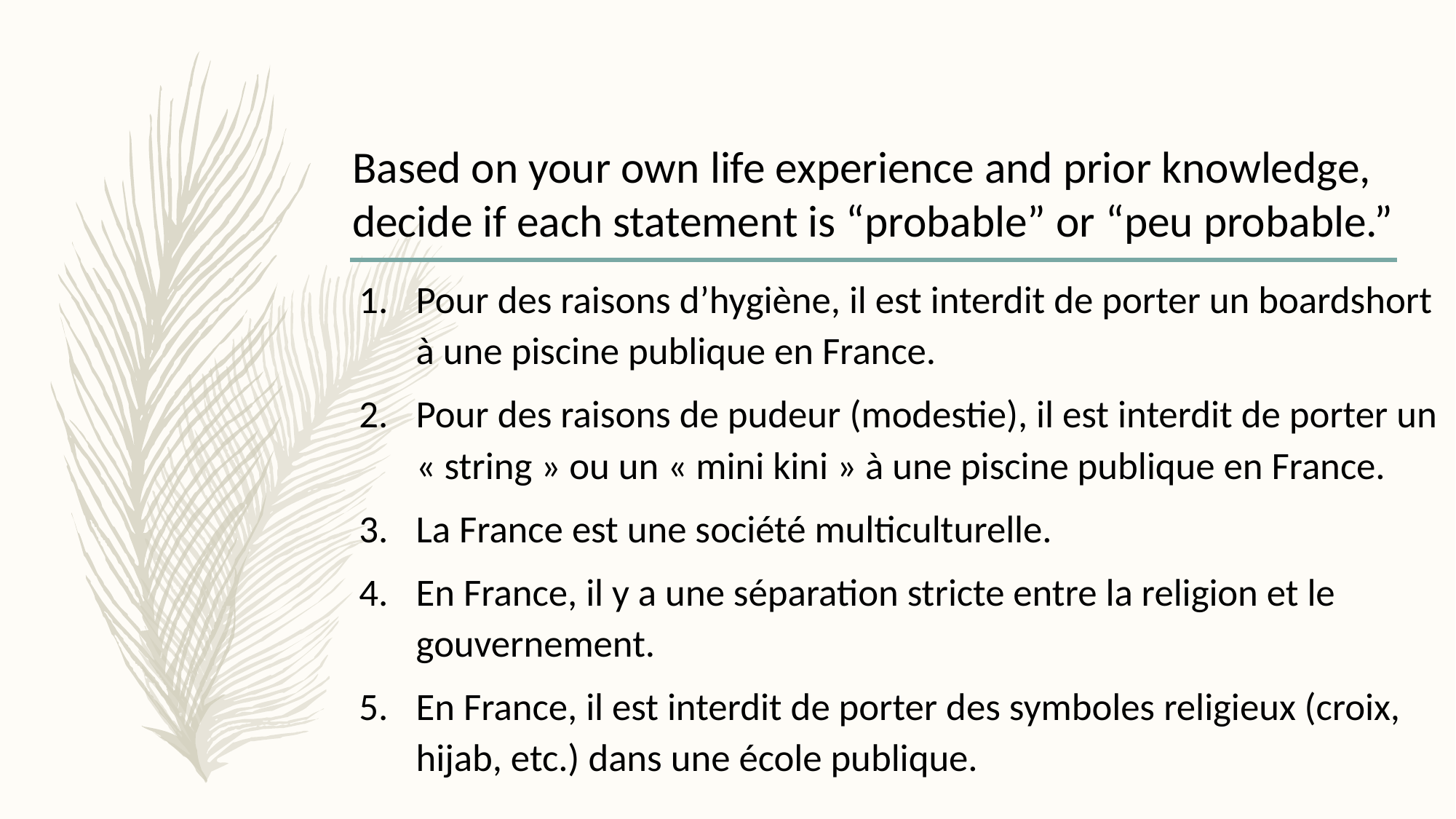

Based on your own life experience and prior knowledge, decide if each statement is “probable” or “peu probable.”
Pour des raisons d’hygiène, il est interdit de porter un boardshort à une piscine publique en France.
Pour des raisons de pudeur (modestie), il est interdit de porter un « string » ou un « mini kini » à une piscine publique en France.
La France est une société multiculturelle.
En France, il y a une séparation stricte entre la religion et le gouvernement.
En France, il est interdit de porter des symboles religieux (croix, hijab, etc.) dans une école publique.